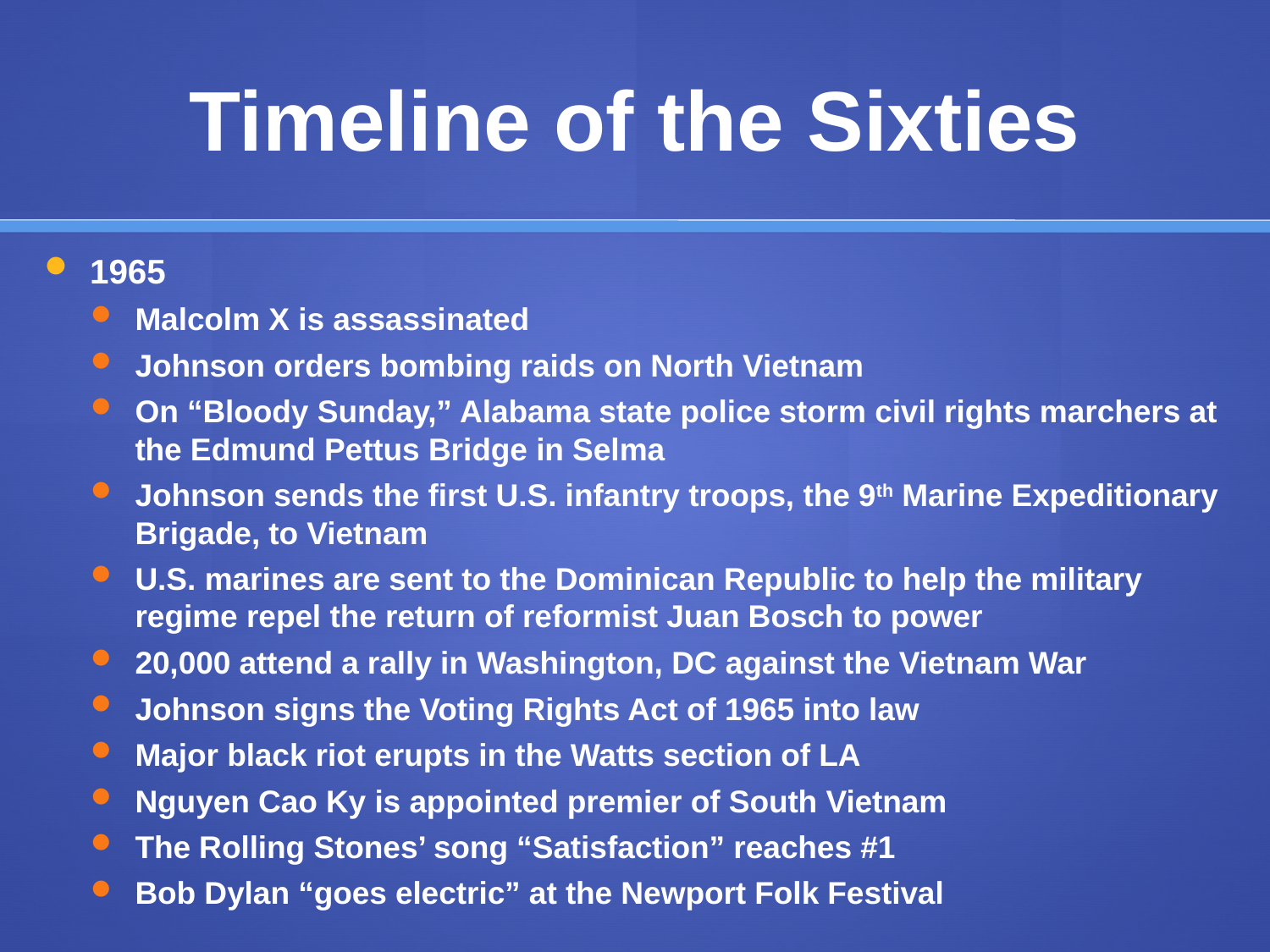

# Timeline of the Sixties
1965
Malcolm X is assassinated
Johnson orders bombing raids on North Vietnam
On “Bloody Sunday,” Alabama state police storm civil rights marchers at the Edmund Pettus Bridge in Selma
Johnson sends the first U.S. infantry troops, the 9th Marine Expeditionary Brigade, to Vietnam
U.S. marines are sent to the Dominican Republic to help the military regime repel the return of reformist Juan Bosch to power
20,000 attend a rally in Washington, DC against the Vietnam War
Johnson signs the Voting Rights Act of 1965 into law
Major black riot erupts in the Watts section of LA
Nguyen Cao Ky is appointed premier of South Vietnam
The Rolling Stones’ song “Satisfaction” reaches #1
Bob Dylan “goes electric” at the Newport Folk Festival